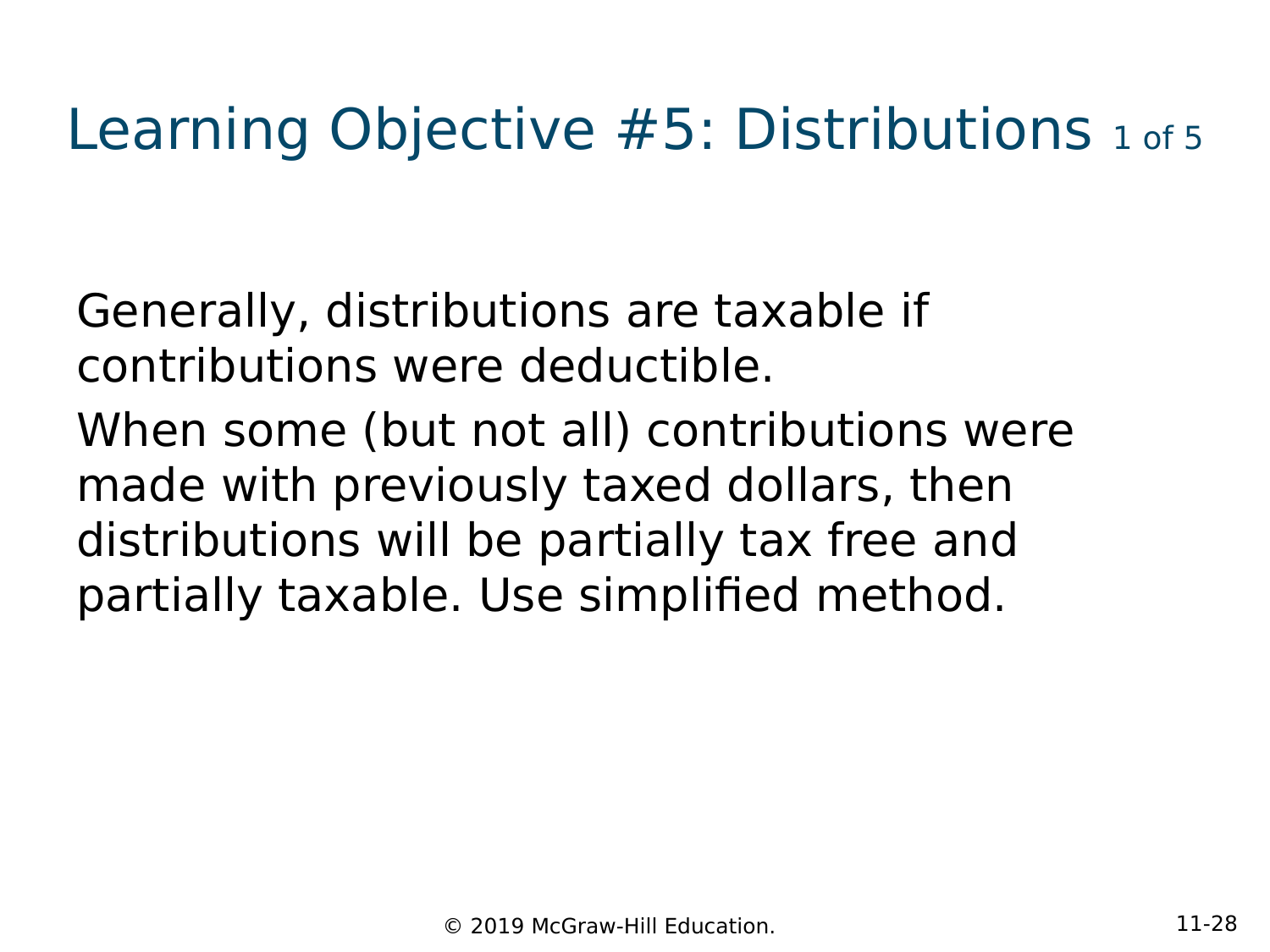

# Learning Objective #5: Distributions 1 of 5
Generally, distributions are taxable if contributions were deductible.
When some (but not all) contributions were made with previously taxed dollars, then distributions will be partially tax free and partially taxable. Use simplified method.